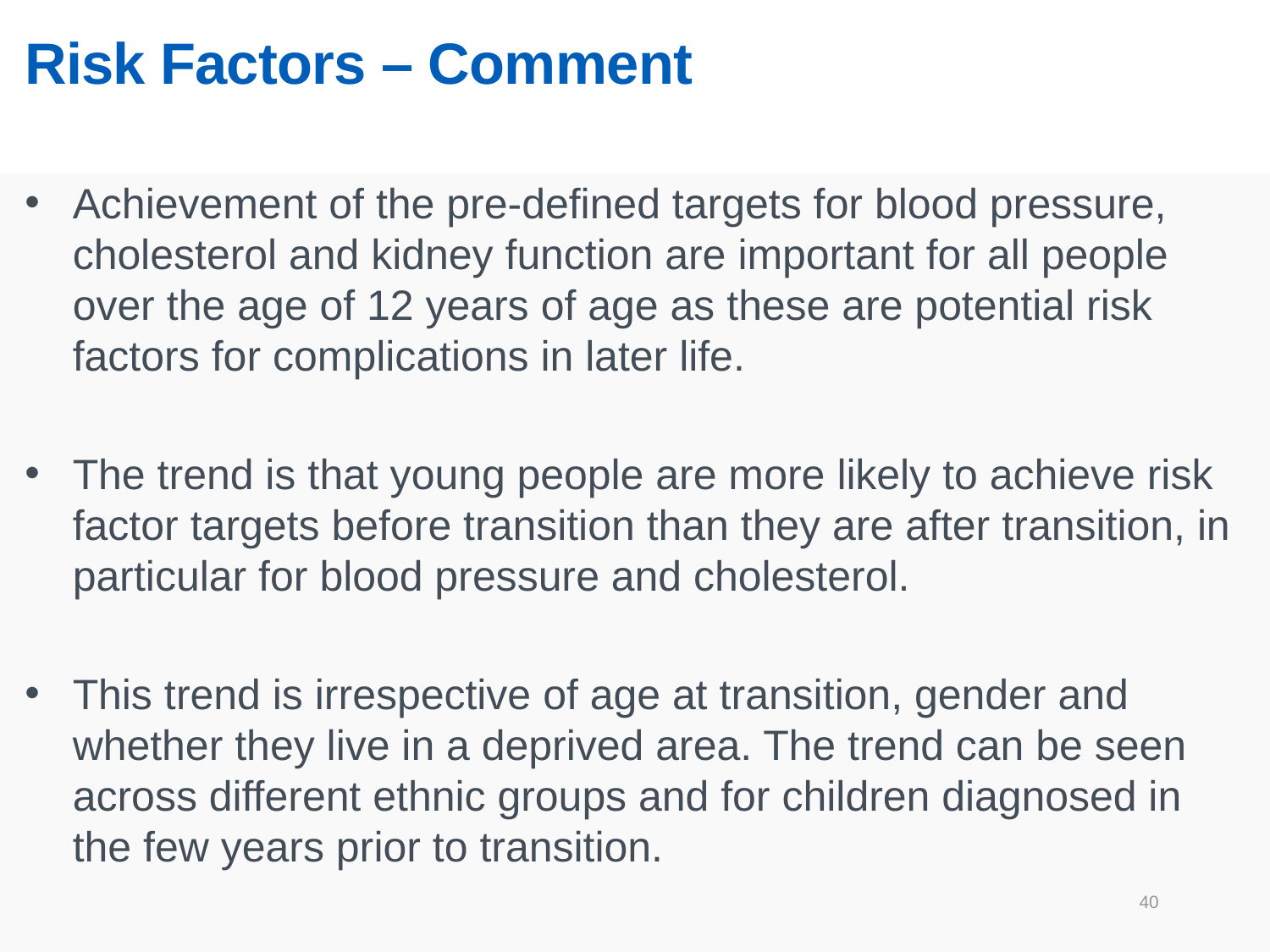

# Risk Factors – Comment
Achievement of the pre-defined targets for blood pressure, cholesterol and kidney function are important for all people over the age of 12 years of age as these are potential risk factors for complications in later life.

The trend is that young people are more likely to achieve risk factor targets before transition than they are after transition, in particular for blood pressure and cholesterol.

This trend is irrespective of age at transition, gender and whether they live in a deprived area. The trend can be seen across different ethnic groups and for children diagnosed in the few years prior to transition.

40